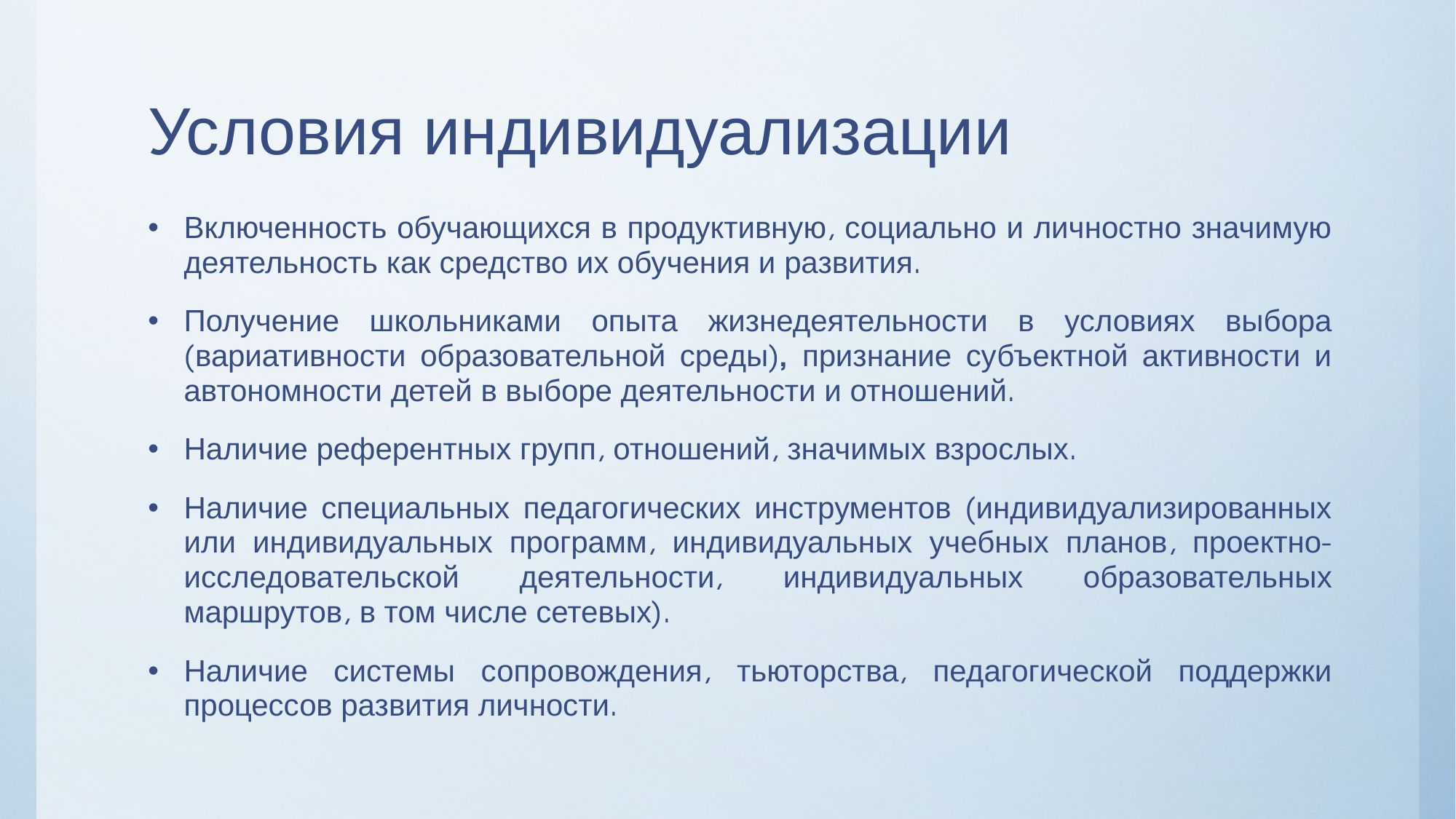

# Условия индивидуализации
Включенность обучающихся в продуктивную, социально и личностно значимую деятельность как средство их обучения и развития.
Получение школьниками опыта жизнедеятельности в условиях выбора (вариативности образовательной среды), признание субъектной активности и автономности детей в выборе деятельности и отношений.
Наличие референтных групп, отношений, значимых взрослых.
Наличие специальных педагогических инструментов (индивидуализированных или индивидуальных программ, индивидуальных учебных планов, проектно-исследовательской деятельности, индивидуальных образовательных маршрутов, в том числе сетевых).
Наличие системы сопровождения, тьюторства, педагогической поддержки процессов развития личности.